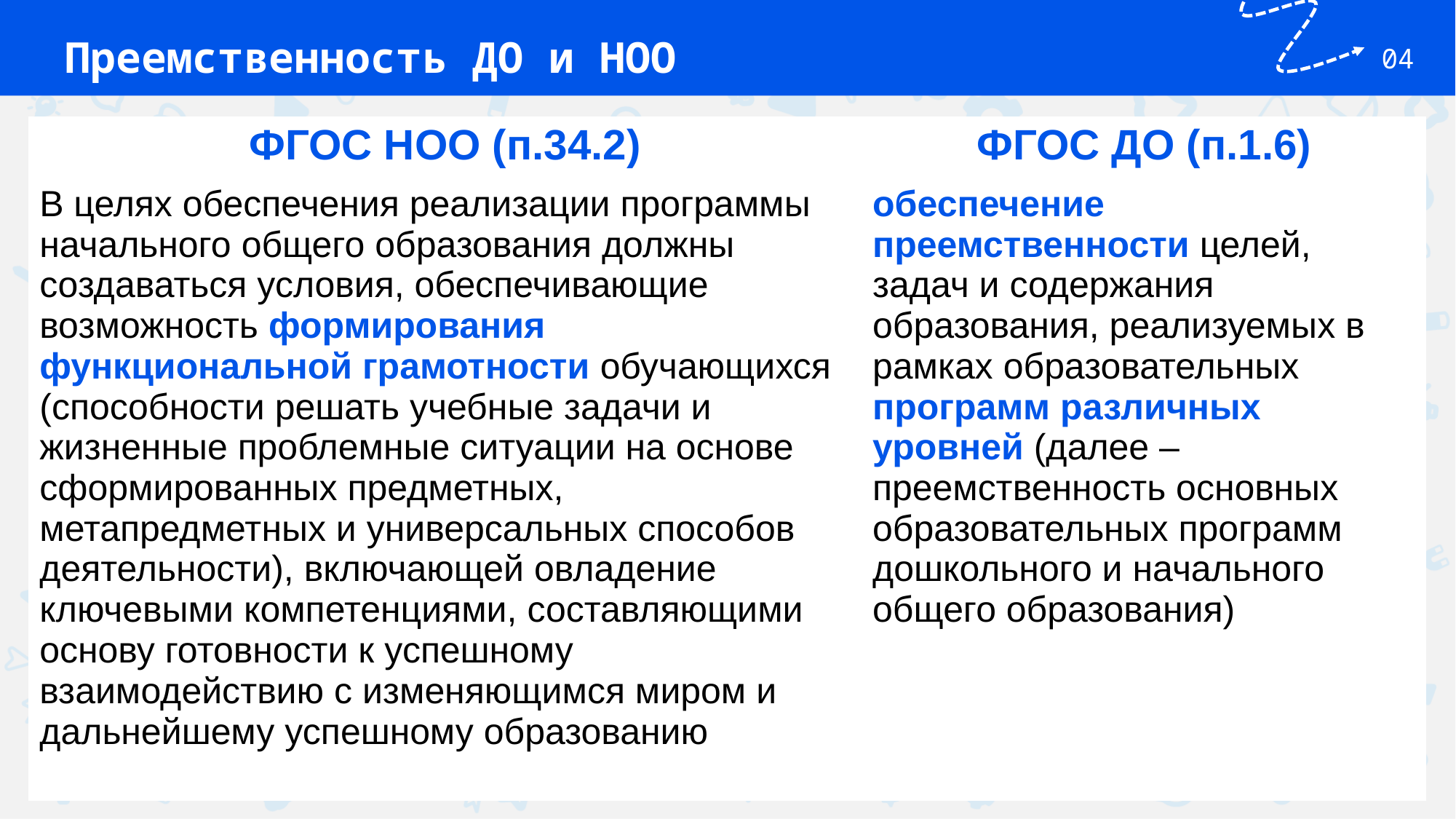

Преемственность ДО и НОО

04
| ФГОС НОО (п.34.2) | ФГОС ДО (п.1.6) |
| --- | --- |
| В целях обеспечения реализации программы начального общего образования должны создаваться условия, обеспечивающие возможность формирования функциональной грамотности обучающихся (способности решать учебные задачи и жизненные проблемные ситуации на основе сформированных предметных, метапредметных и универсальных способов деятельности), включающей овладение ключевыми компетенциями, составляющими основу готовности к успешному взаимодействию с изменяющимся миром и дальнейшему успешному образованию | обеспечение преемственности целей, задач и содержания образования, реализуемых в рамках образовательных программ различных уровней (далее – преемственность основных образовательных программ дошкольного и начального общего образования) |